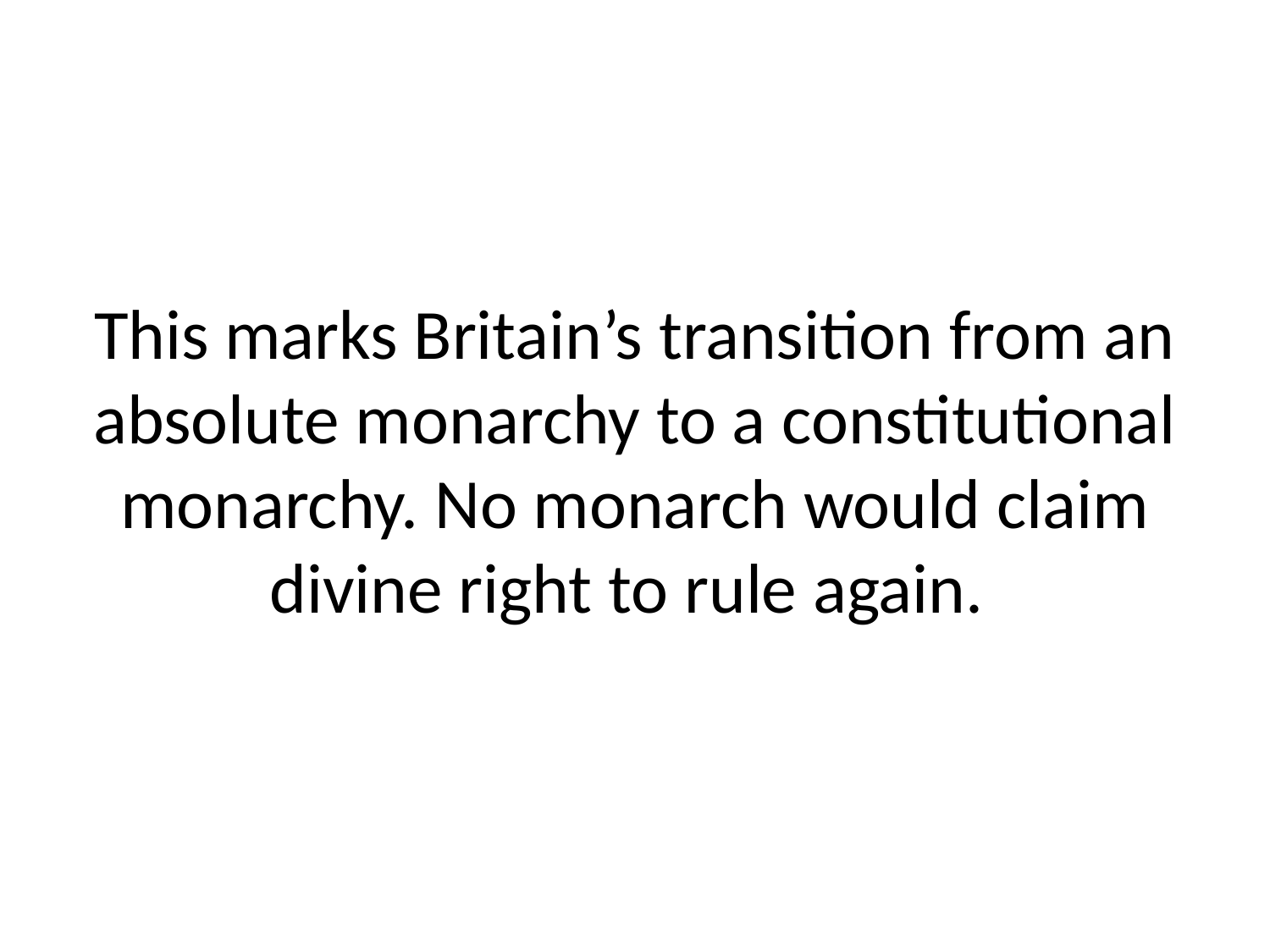

# This marks Britain’s transition from an absolute monarchy to a constitutional monarchy. No monarch would claim divine right to rule again.